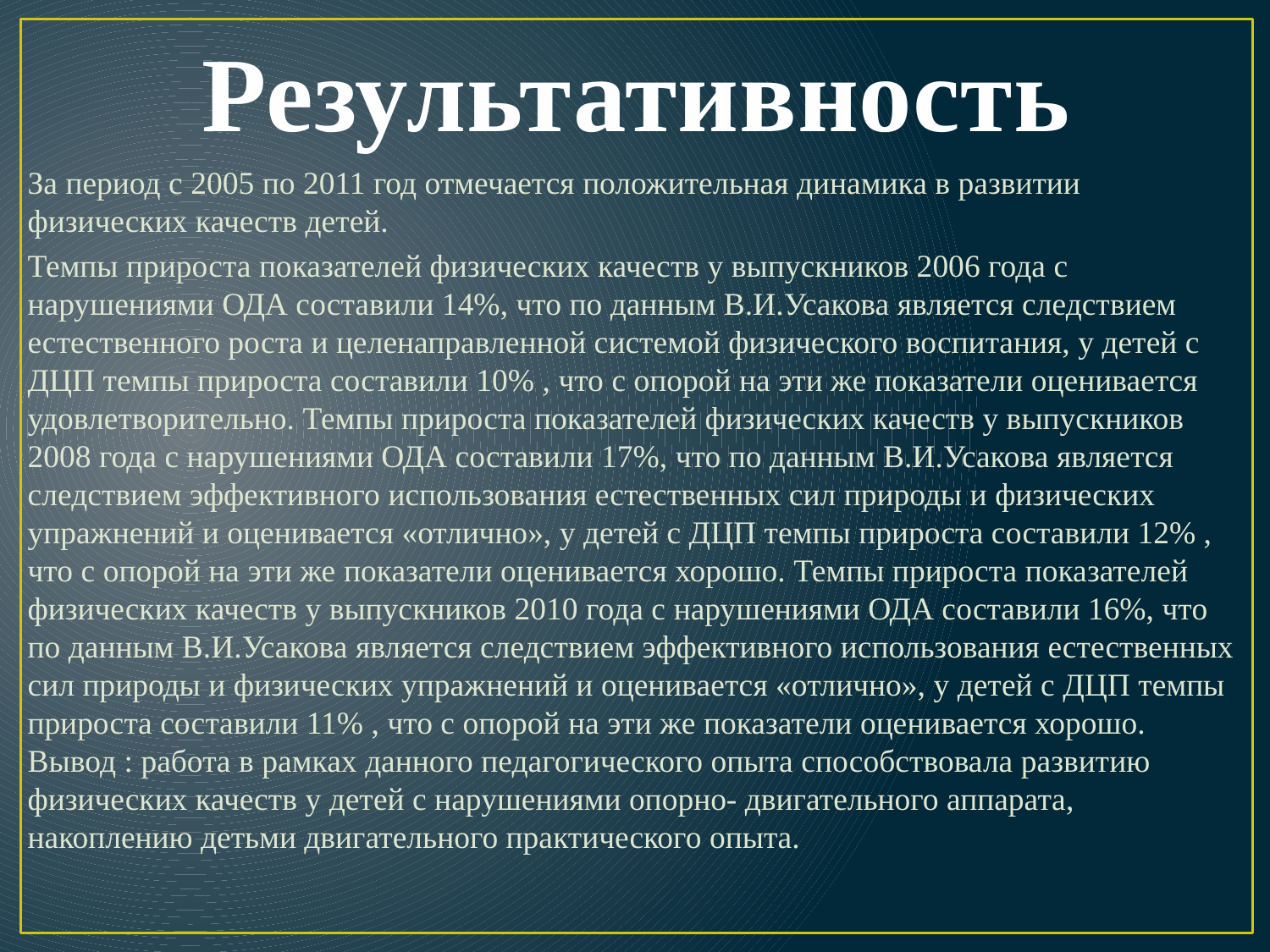

# Результативность
За период с 2005 по 2011 год отмечается положительная динамика в развитии физических качеств детей.
Темпы прироста показателей физических качеств у выпускников 2006 года с нарушениями ОДА составили 14%, что по данным В.И.Усакова является следствием естественного роста и целенаправленной системой физического воспитания, у детей с ДЦП темпы прироста составили 10% , что с опорой на эти же показатели оценивается удовлетворительно. Темпы прироста показателей физических качеств у выпускников 2008 года с нарушениями ОДА составили 17%, что по данным В.И.Усакова является следствием эффективного использования естественных сил природы и физических упражнений и оценивается «отлично», у детей с ДЦП темпы прироста составили 12% , что с опорой на эти же показатели оценивается хорошо. Темпы прироста показателей физических качеств у выпускников 2010 года с нарушениями ОДА составили 16%, что по данным В.И.Усакова является следствием эффективного использования естественных сил природы и физических упражнений и оценивается «отлично», у детей с ДЦП темпы прироста составили 11% , что с опорой на эти же показатели оценивается хорошо. Вывод : работа в рамках данного педагогического опыта способствовала развитию физических качеств у детей с нарушениями опорно- двигательного аппарата, накоплению детьми двигательного практического опыта.